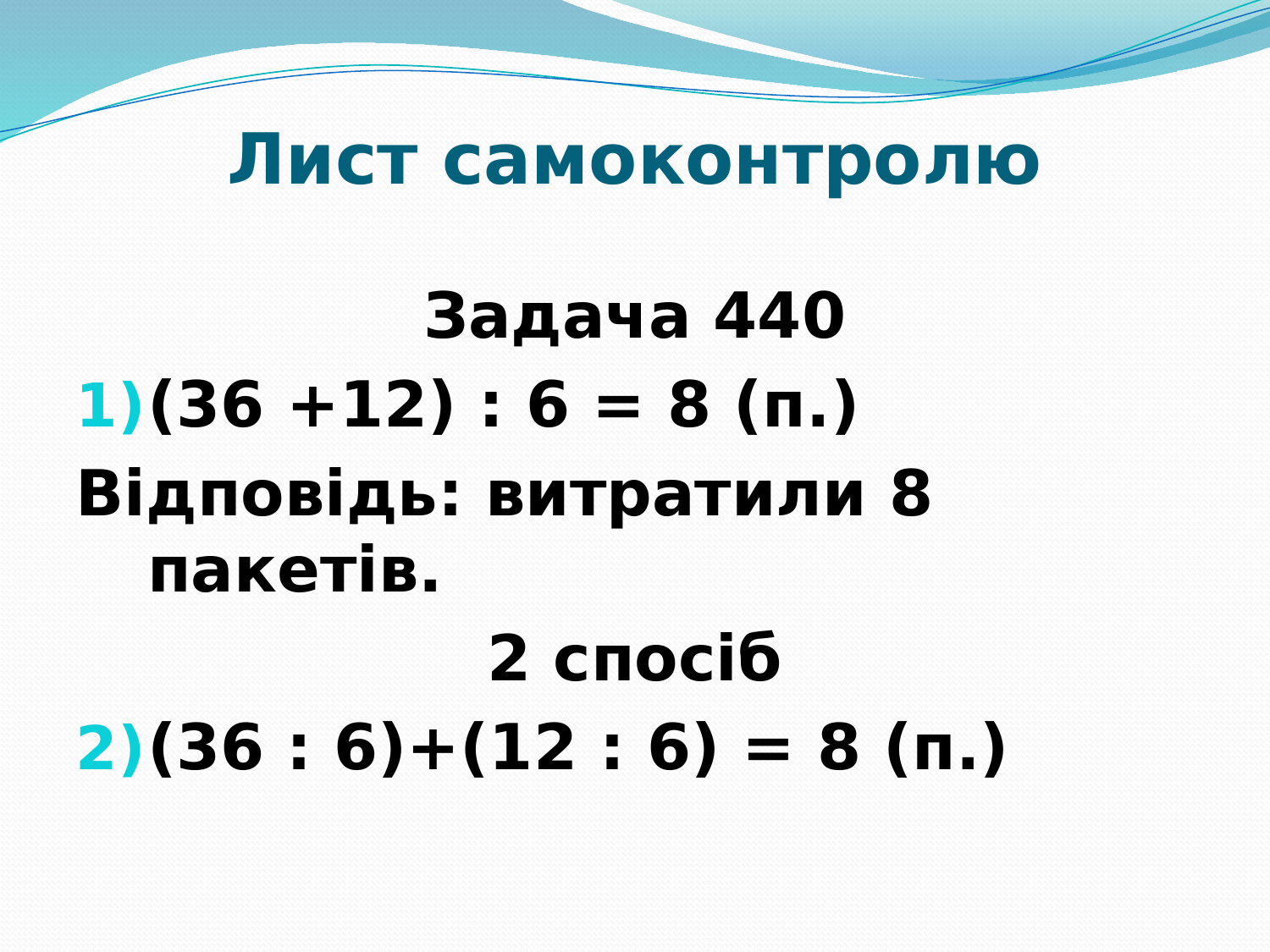

# Лист самоконтролю
Задача 440
(36 +12) : 6 = 8 (п.)
Відповідь: витратили 8 пакетів.
2 спосіб
(36 : 6)+(12 : 6) = 8 (п.)